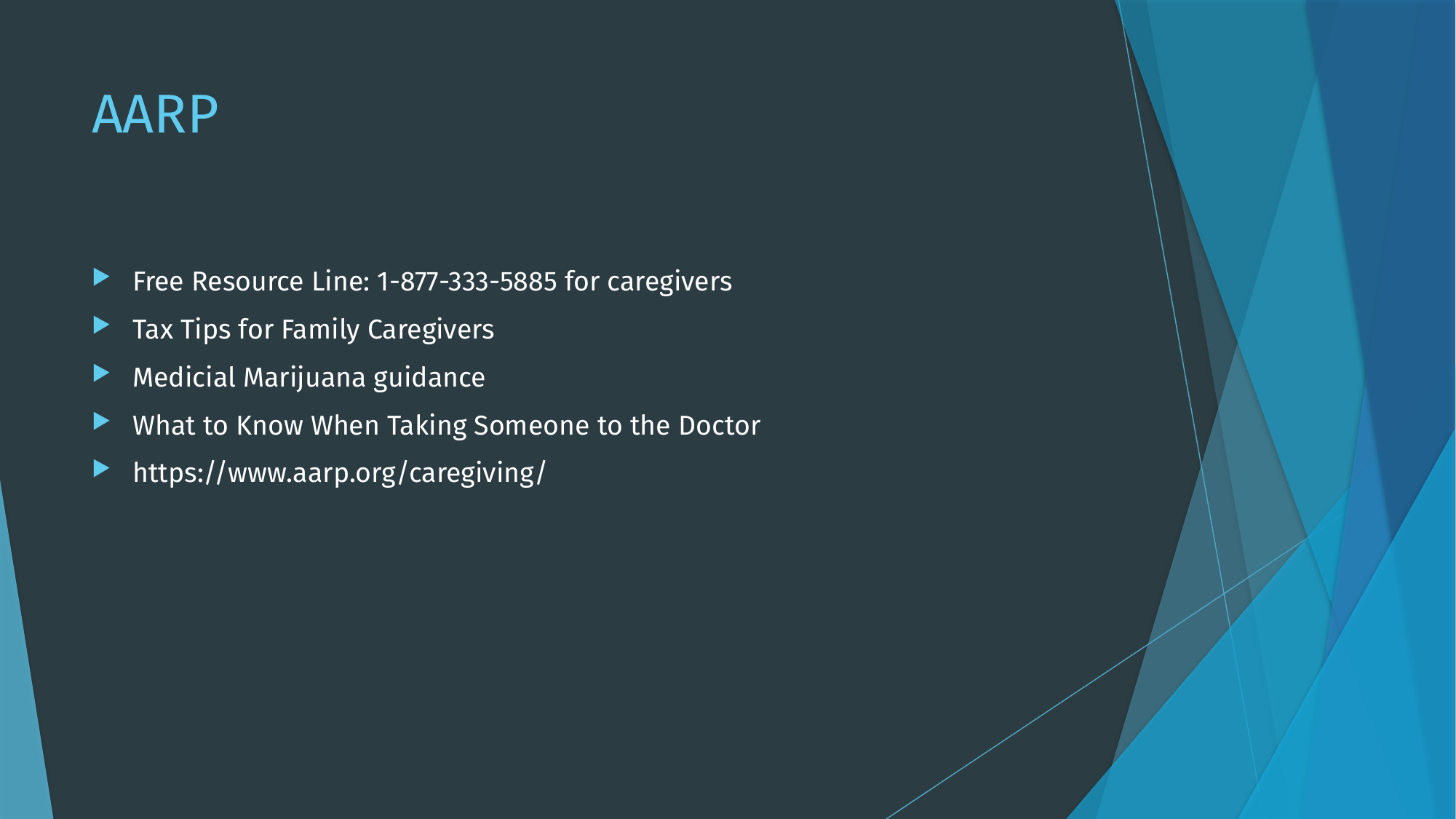

# AARP
Free Resource Line: 1-877-333-5885 for caregivers
Tax Tips for Family Caregivers
Medicial Marijuana guidance
What to Know When Taking Someone to the Doctor
https://www.aarp.org/caregiving/